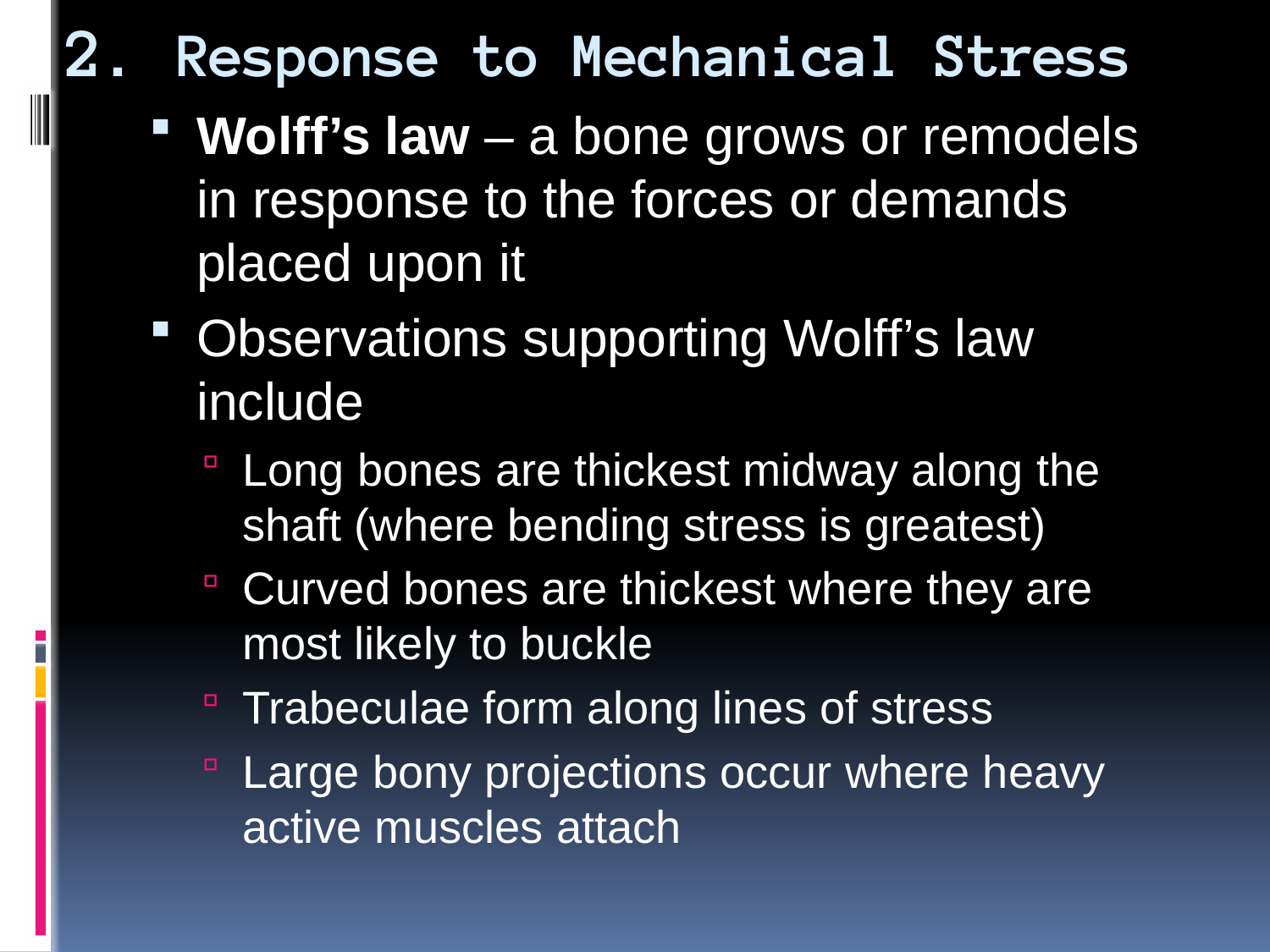

# 2. Response to Mechanical Stress
Wolff’s law – a bone grows or remodels in response to the forces or demands placed upon it
Observations supporting Wolff’s law include
Long bones are thickest midway along the shaft (where bending stress is greatest)
Curved bones are thickest where they are most likely to buckle
Trabeculae form along lines of stress
Large bony projections occur where heavy active muscles attach